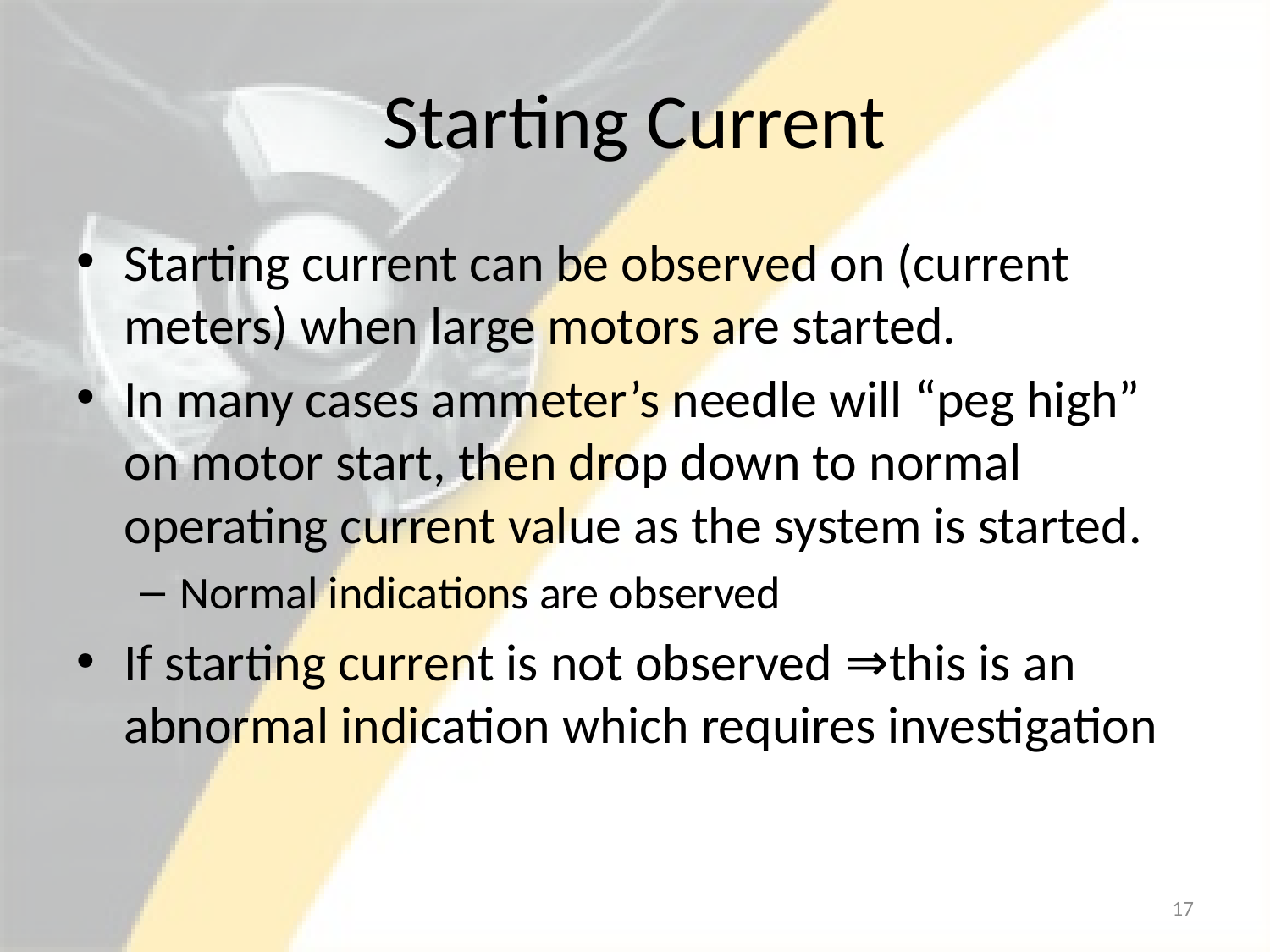

# Starting Current
Starting current can be observed on (current meters) when large motors are started.
In many cases ammeter’s needle will “peg high” on motor start, then drop down to normal operating current value as the system is started.
Normal indications are observed
If starting current is not observed ⇒this is an abnormal indication which requires investigation
17